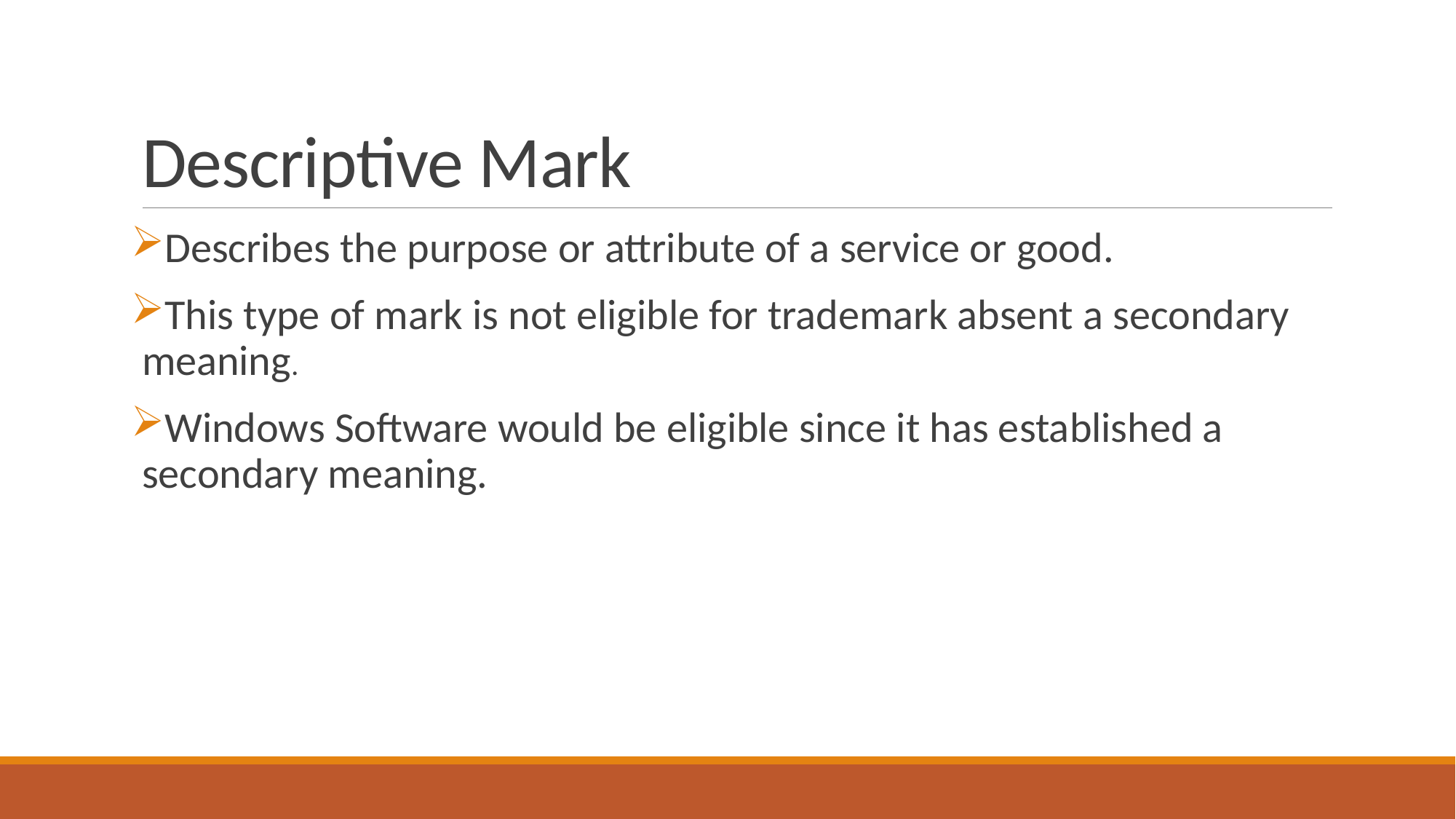

# Descriptive Mark
Describes the purpose or attribute of a service or good.
This type of mark is not eligible for trademark absent a secondary meaning.
Windows Software would be eligible since it has established a secondary meaning.